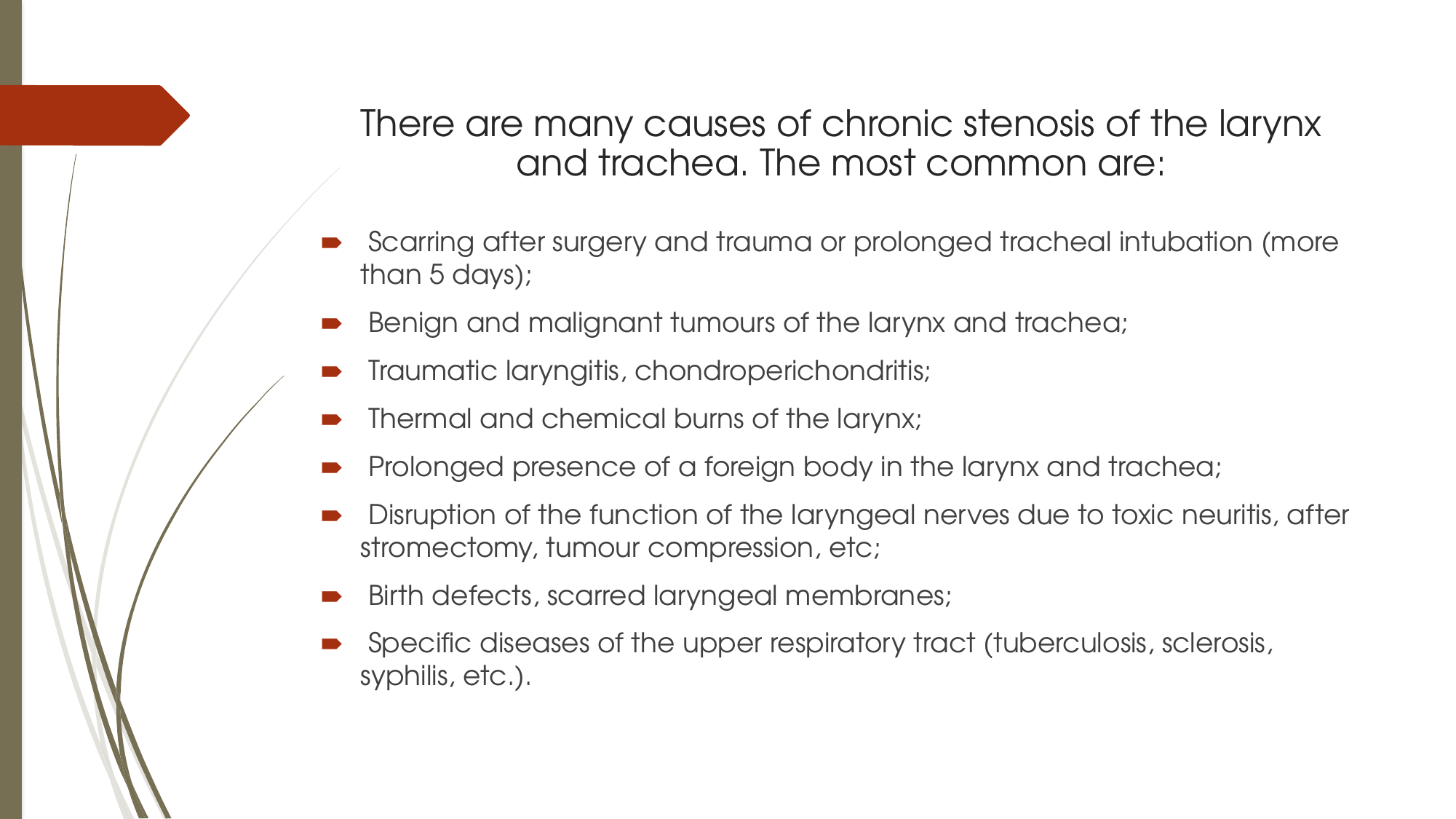

There are many causes of chronic stenosis of the larynx and trachea. The most common are:
 Scarring after surgery and trauma or prolonged tracheal intubation (more than 5 days);
 Benign and malignant tumours of the larynx and trachea;
 Traumatic laryngitis, chondroperichondritis;
 Thermal and chemical burns of the larynx;
 Prolonged presence of a foreign body in the larynx and trachea;
 Disruption of the function of the laryngeal nerves due to toxic neuritis, after stromectomy, tumour compression, etc;
 Birth defects, scarred laryngeal membranes;
 Specific diseases of the upper respiratory tract (tuberculosis, sclerosis, syphilis, etc.).